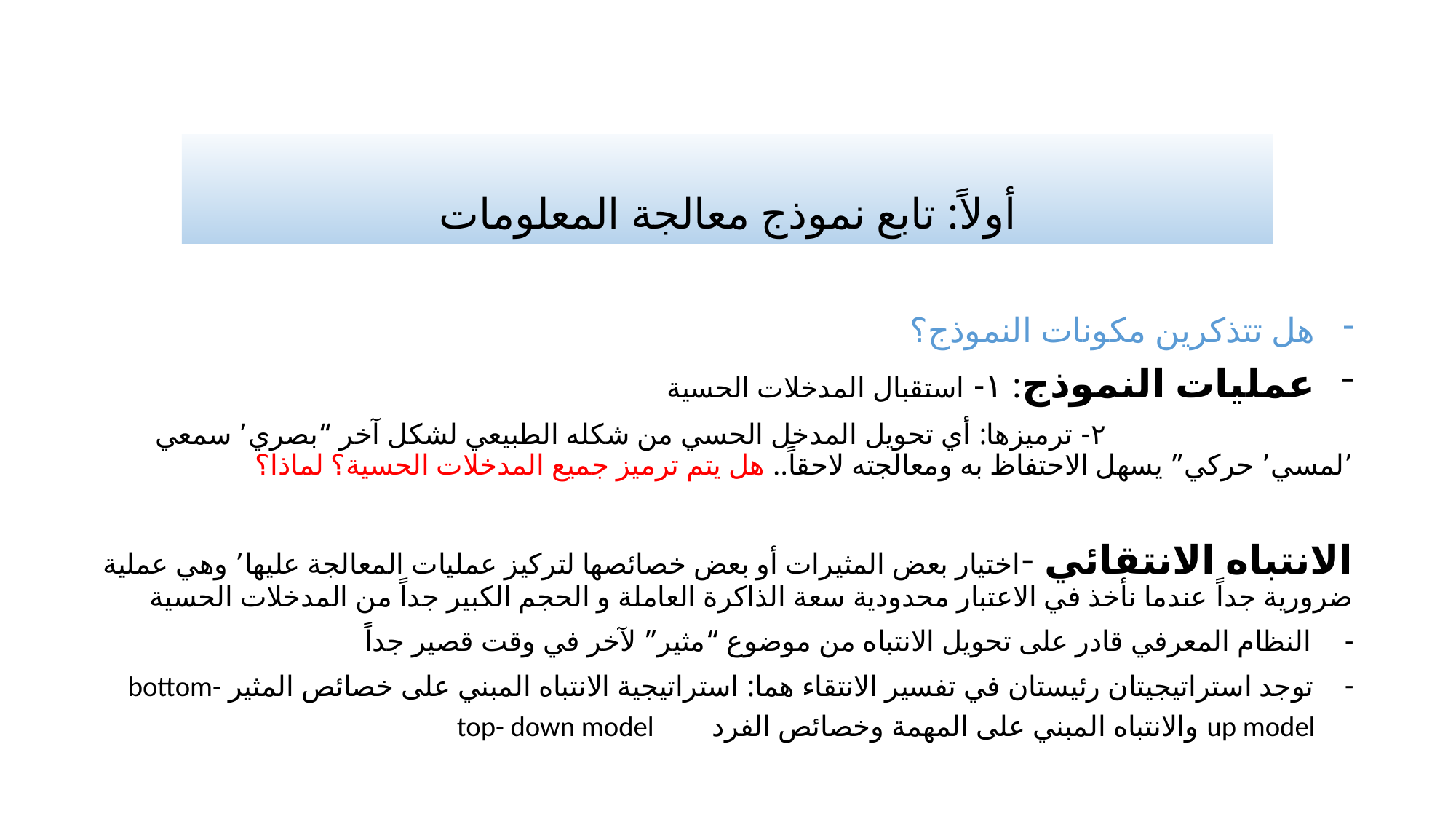

# أولاً: تابع نموذج معالجة المعلومات
هل تتذكرين مكونات النموذج؟
عمليات النموذج: ١- استقبال المدخلات الحسية
                                  ٢- ترميزها: أي تحويل المدخل الحسي من شكله الطبيعي لشكل آخر “بصري٬ سمعي ٬لمسي٬ حركي” يسهل الاحتفاظ به ومعالجته لاحقاً.. هل يتم ترميز جميع المدخلات الحسية؟ لماذا؟

الانتباه الانتقائي -اختيار بعض المثيرات أو بعض خصائصها لتركيز عمليات المعالجة عليها٬ وهي عملية ضرورية جداً عندما نأخذ في الاعتبار محدودية سعة الذاكرة العاملة و الحجم الكبير جداً من المدخلات الحسية
النظام المعرفي قادر على تحويل الانتباه من موضوع “مثير” لآخر في وقت قصير جداً
توجد استراتيجيتان رئيستان في تفسير الانتقاء هما: استراتيجية الانتباه المبني على خصائص المثير bottom- up model والانتباه المبني على المهمة وخصائص الفرد      top- down model